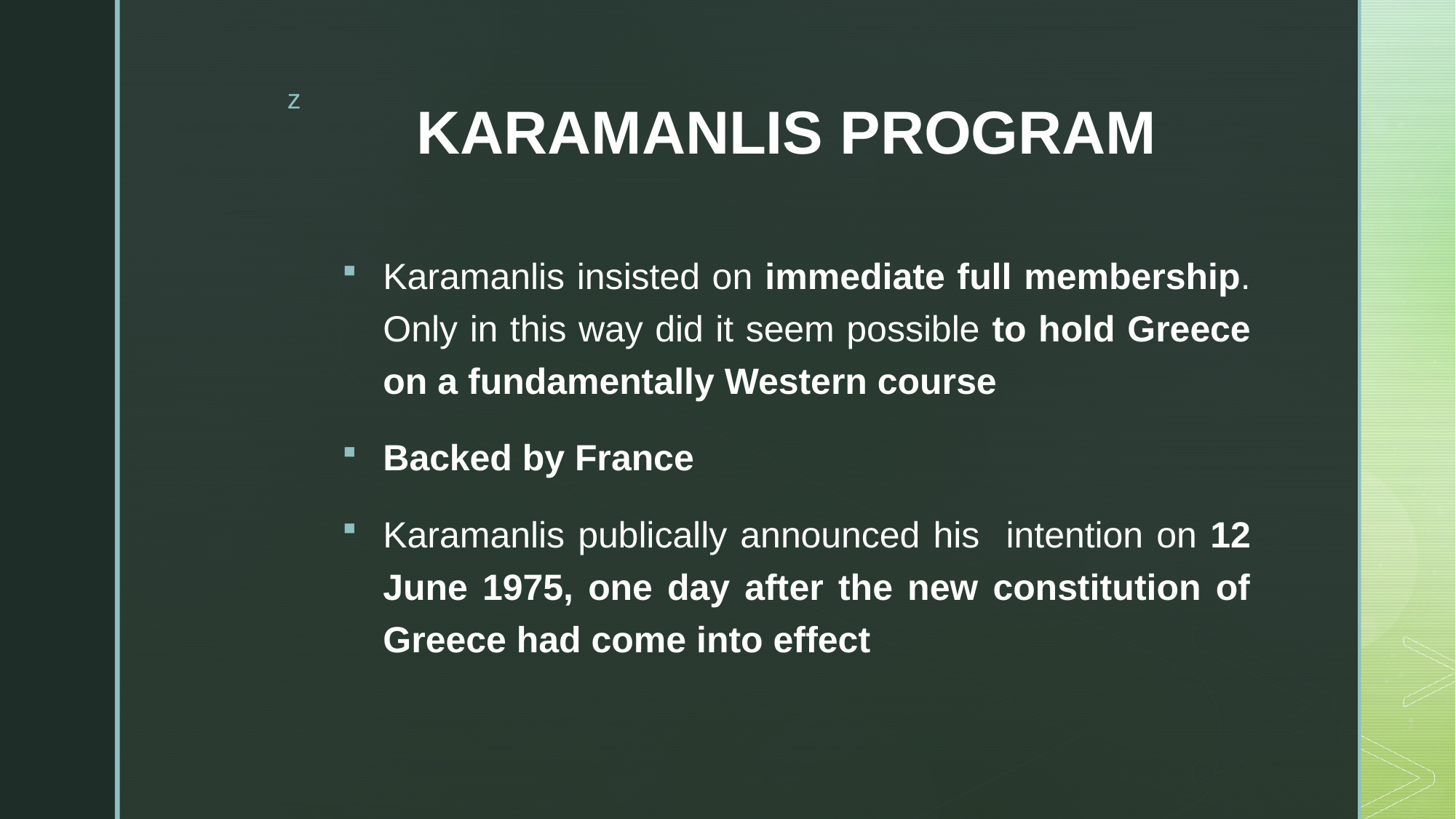

# KARAMANLIS PROGRAM
Karamanlis insisted on immediate full membership. Only in this way did it seem possible to hold Greece on a fundamentally Western course
Backed by France
Karamanlis publically announced his  intention on 12 June 1975, one day after the new constitution of Greece had come into effect